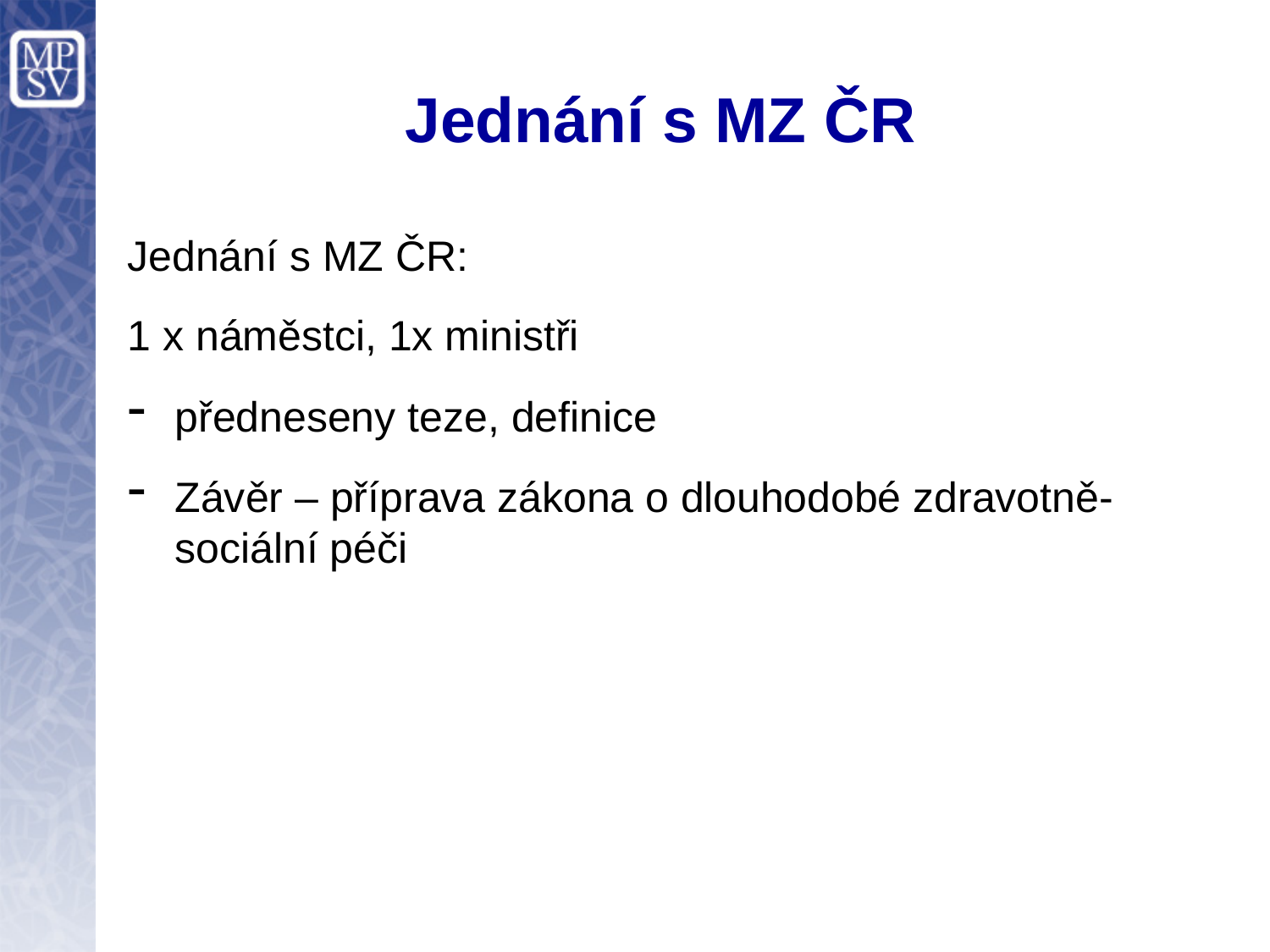

# Jednání s MZ ČR
Jednání s MZ ČR:
1 x náměstci, 1x ministři
předneseny teze, definice
Závěr – příprava zákona o dlouhodobé zdravotně-sociální péči